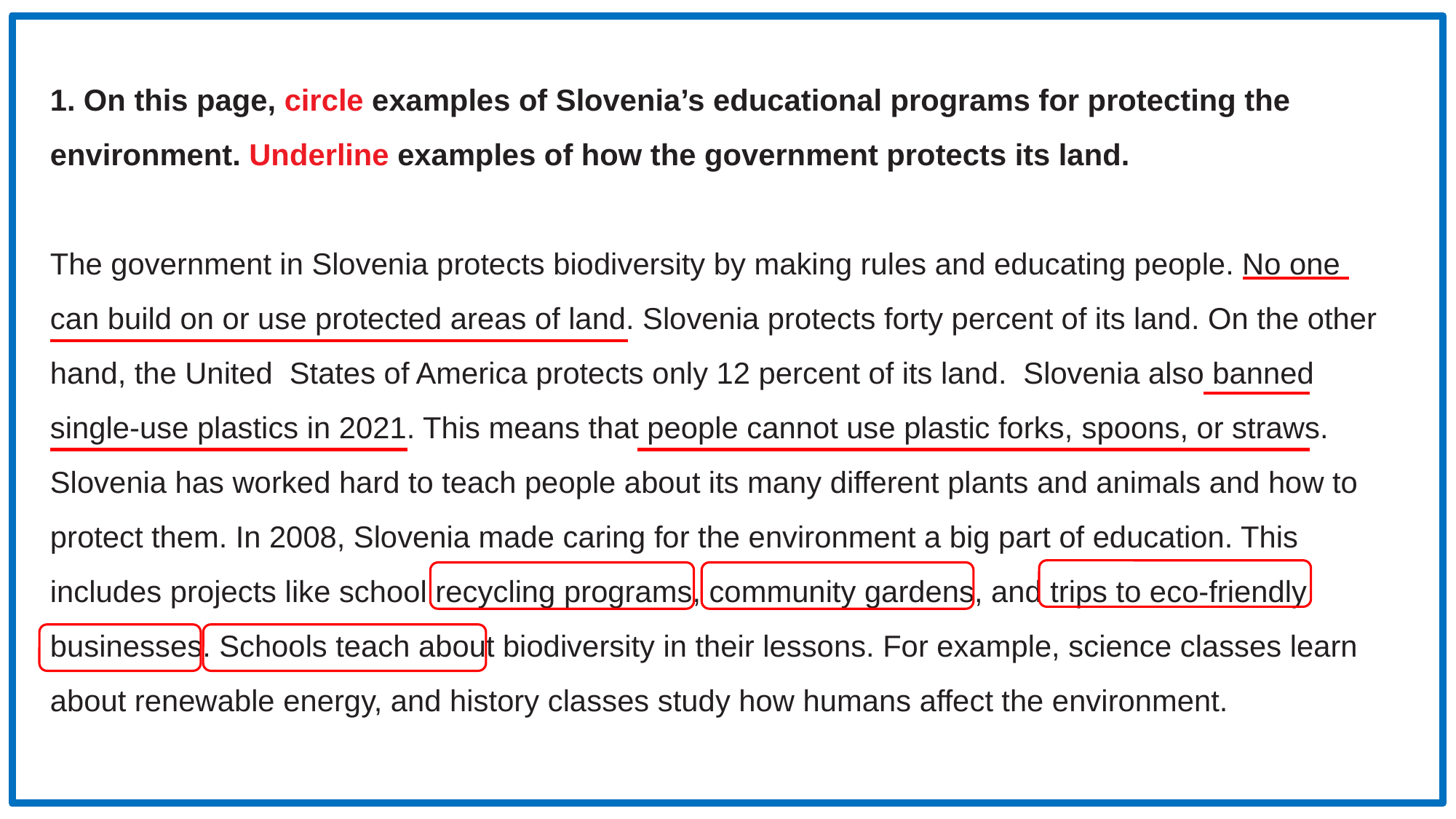

1. On this page, circle examples of Slovenia’s educational programs for protecting the environment. Underline examples of how the government protects its land.

The government in Slovenia protects biodiversity by making rules and educating people. No one can build on or use protected areas of land. Slovenia protects forty percent of its land. On the other hand, the United  States of America protects only 12 percent of its land.  Slovenia also banned single-use plastics in 2021. This means that people cannot use plastic forks, spoons, or straws. Slovenia has worked hard to teach people about its many different plants and animals and how to protect them. In 2008, Slovenia made caring for the environment a big part of education. This includes projects like school recycling programs, community gardens, and trips to eco-friendly businesses. Schools teach about biodiversity in their lessons. For example, science classes learn about renewable energy, and history classes study how humans affect the environment.